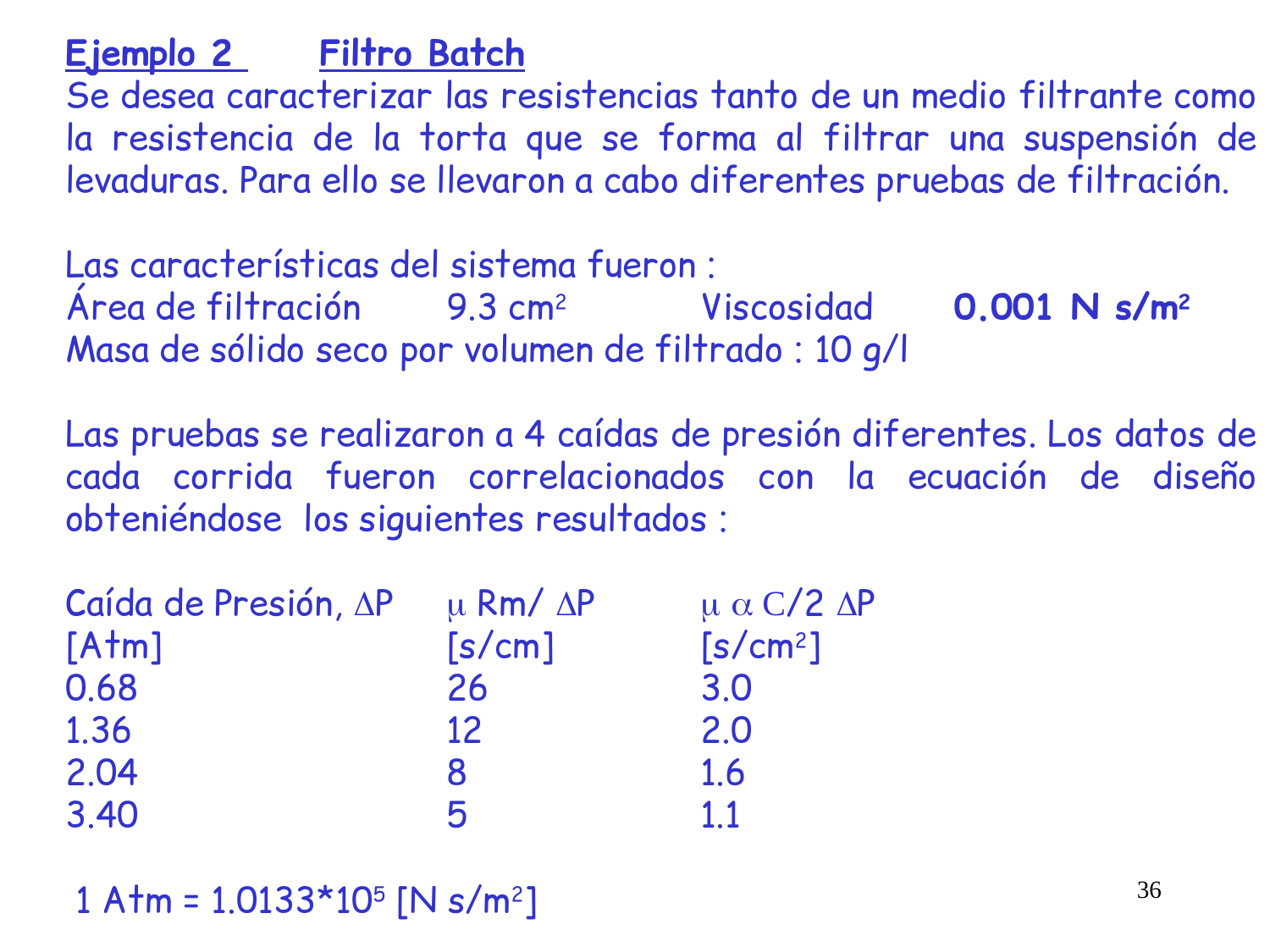

Ejemplo 2 	Filtro Batch
Se desea caracterizar las resistencias tanto de un medio filtrante como la resistencia de la torta que se forma al filtrar una suspensión de levaduras. Para ello se llevaron a cabo diferentes pruebas de filtración.

Las características del sistema fueron :
Área de filtración 	9.3 cm2	 	Viscosidad	0.001 N s/m2
Masa de sólido seco por volumen de filtrado : 10 g/l

Las pruebas se realizaron a 4 caídas de presión diferentes. Los datos de cada corrida fueron correlacionados con la ecuación de diseño obteniéndose  los siguientes resultados :

Caída de Presión, ΔP	μ Rm/ ΔP	μ α C/2 ΔP
[Atm]			[s/cm]		[s/cm2]
0.68			26		3.0
1.36			12		2.0
2.04			8		1.6
3.40			5		1.1

 1 Atm = 1.0133*105 [N s/m2]

36